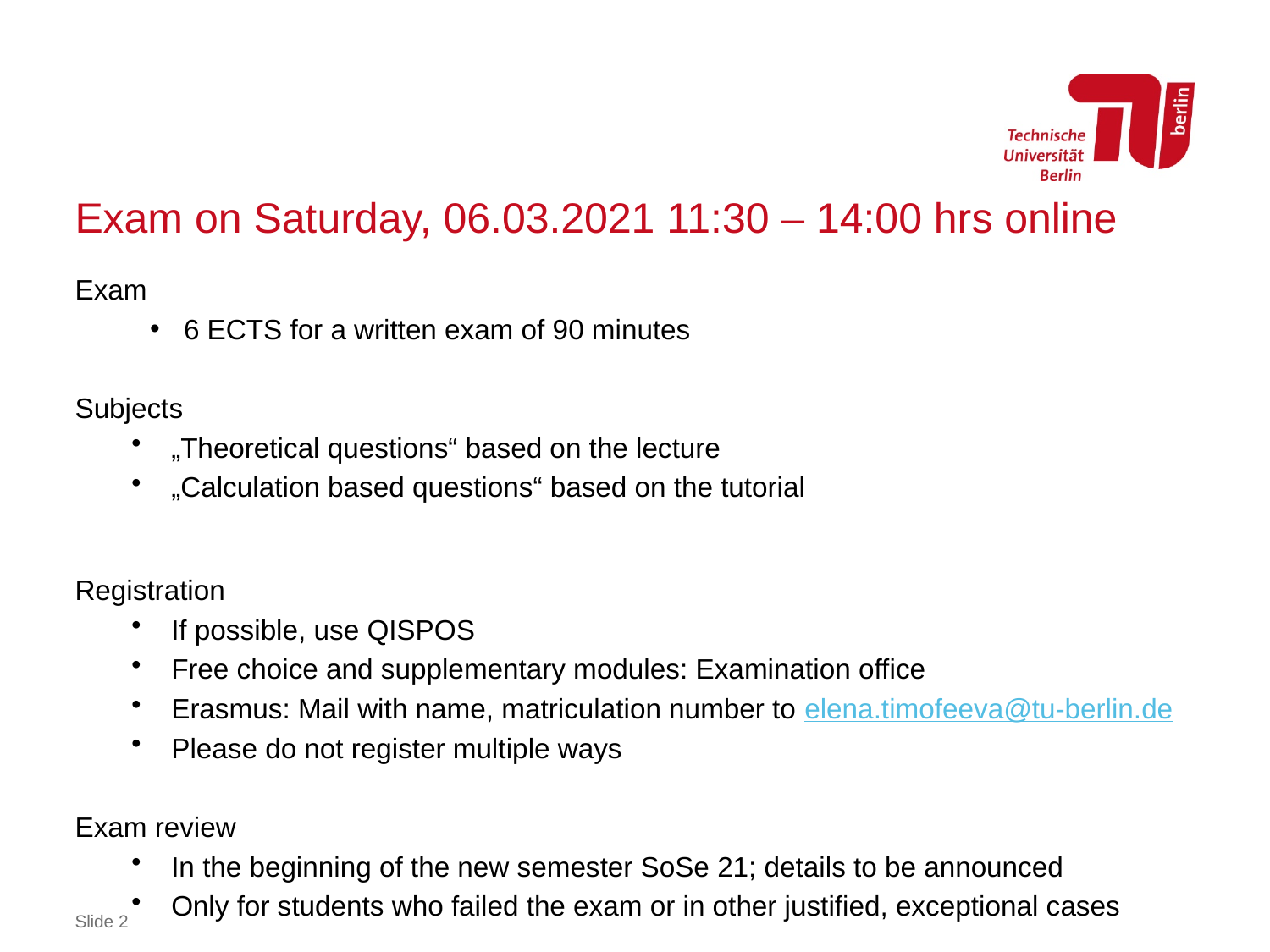

# Exam on Saturday, 06.03.2021 11:30 – 14:00 hrs online
Exam
6 ECTS for a written exam of 90 minutes

Subjects
„Theoretical questions“ based on the lecture
„Calculation based questions“ based on the tutorial

Registration
If possible, use QISPOS
Free choice and supplementary modules: Examination office
Erasmus: Mail with name, matriculation number to elena.timofeeva@tu-berlin.de
Please do not register multiple ways

Exam review
In the beginning of the new semester SoSe 21; details to be announced
Only for students who failed the exam or in other justified, exceptional cases

Slide 2